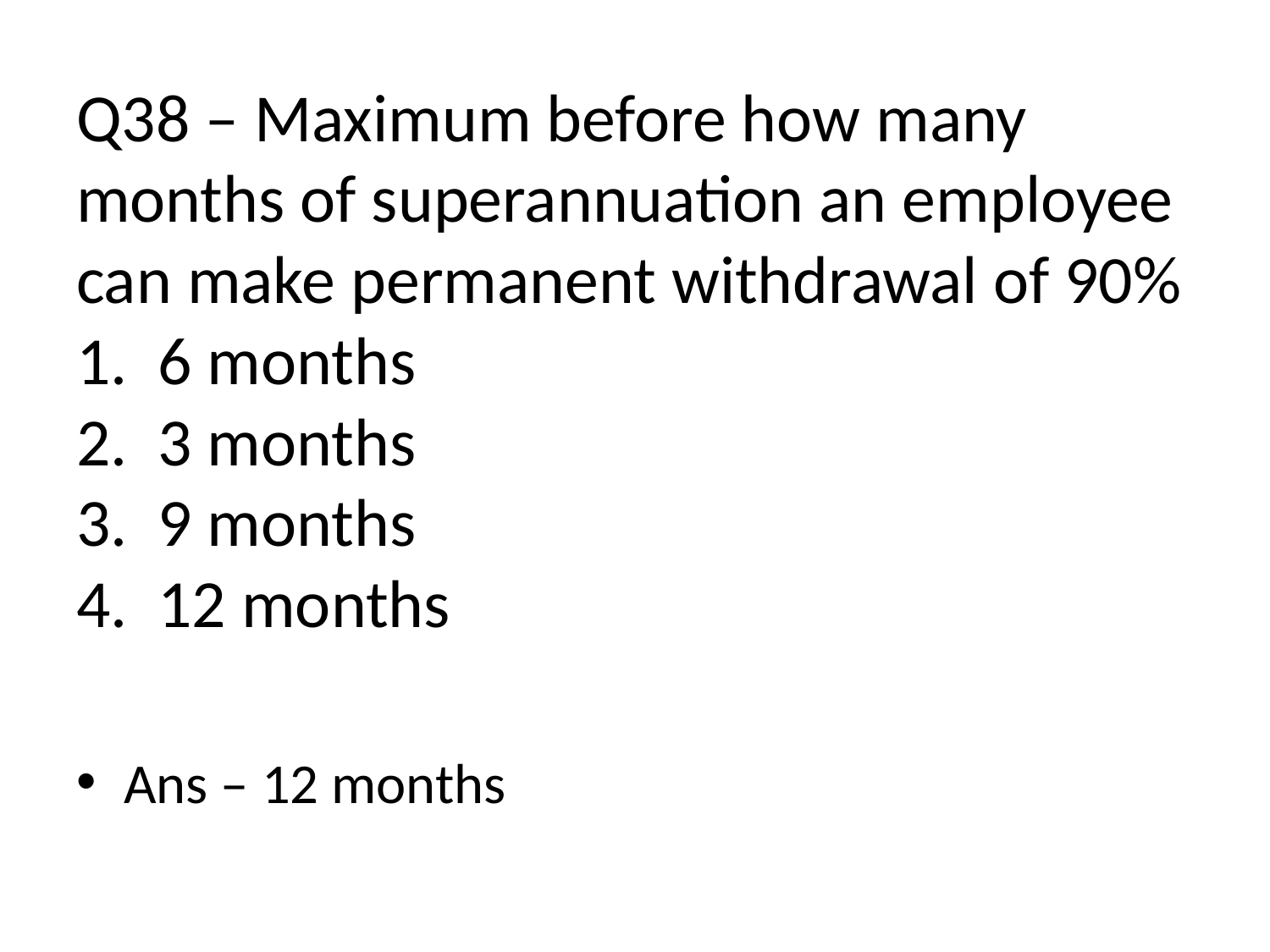

# Q38 – Maximum before how many months of superannuation an employee can make permanent withdrawal of 90% 1.  6 months 2.  3 months 3.  9 months 4.  12 months
Ans – 12 months